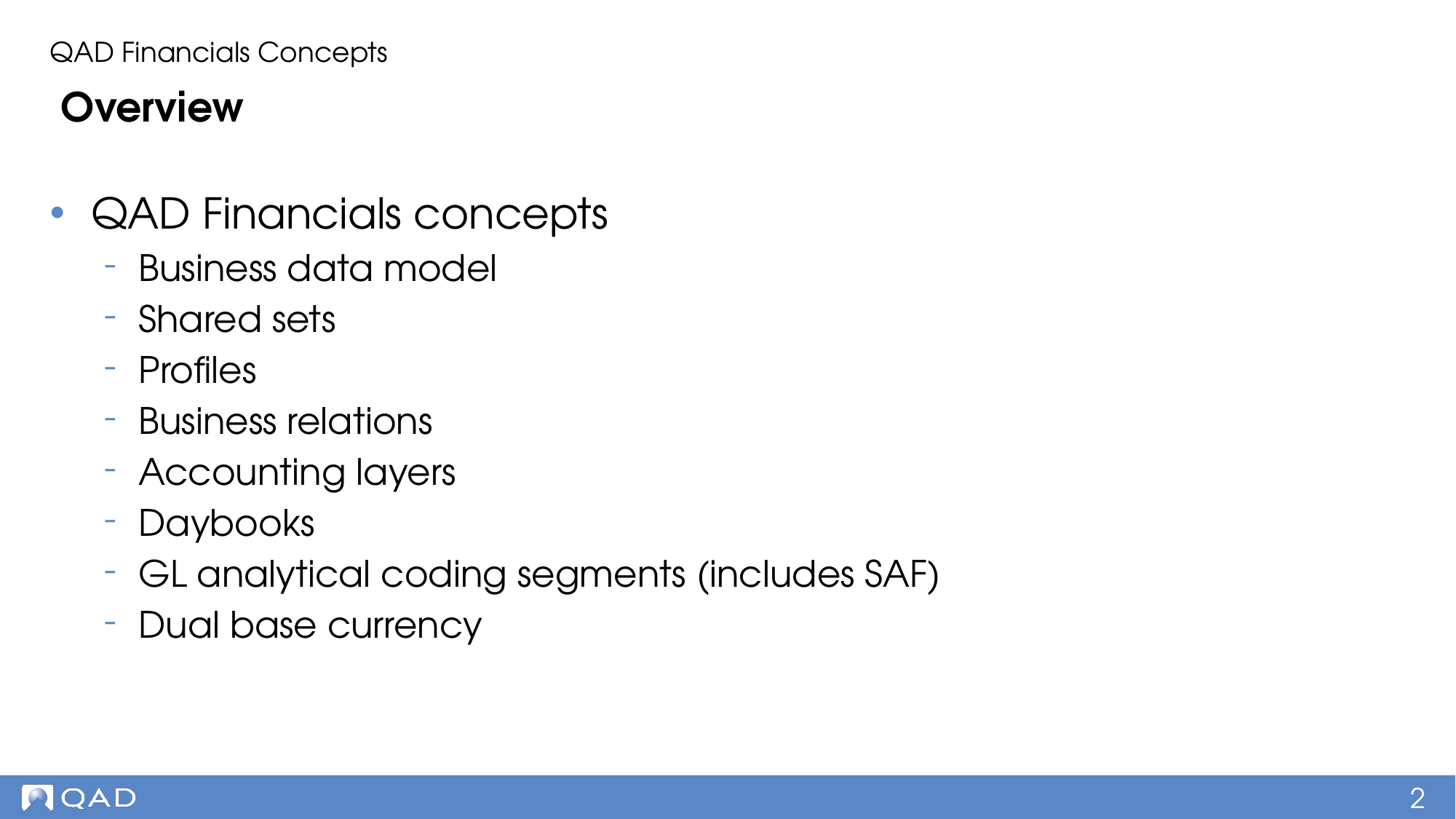

QAD Financials Concepts
# Overview
QAD Financials concepts
Business data model
Shared sets
Profiles
Business relations
Accounting layers
Daybooks
GL analytical coding segments (includes SAF)
Dual base currency

2